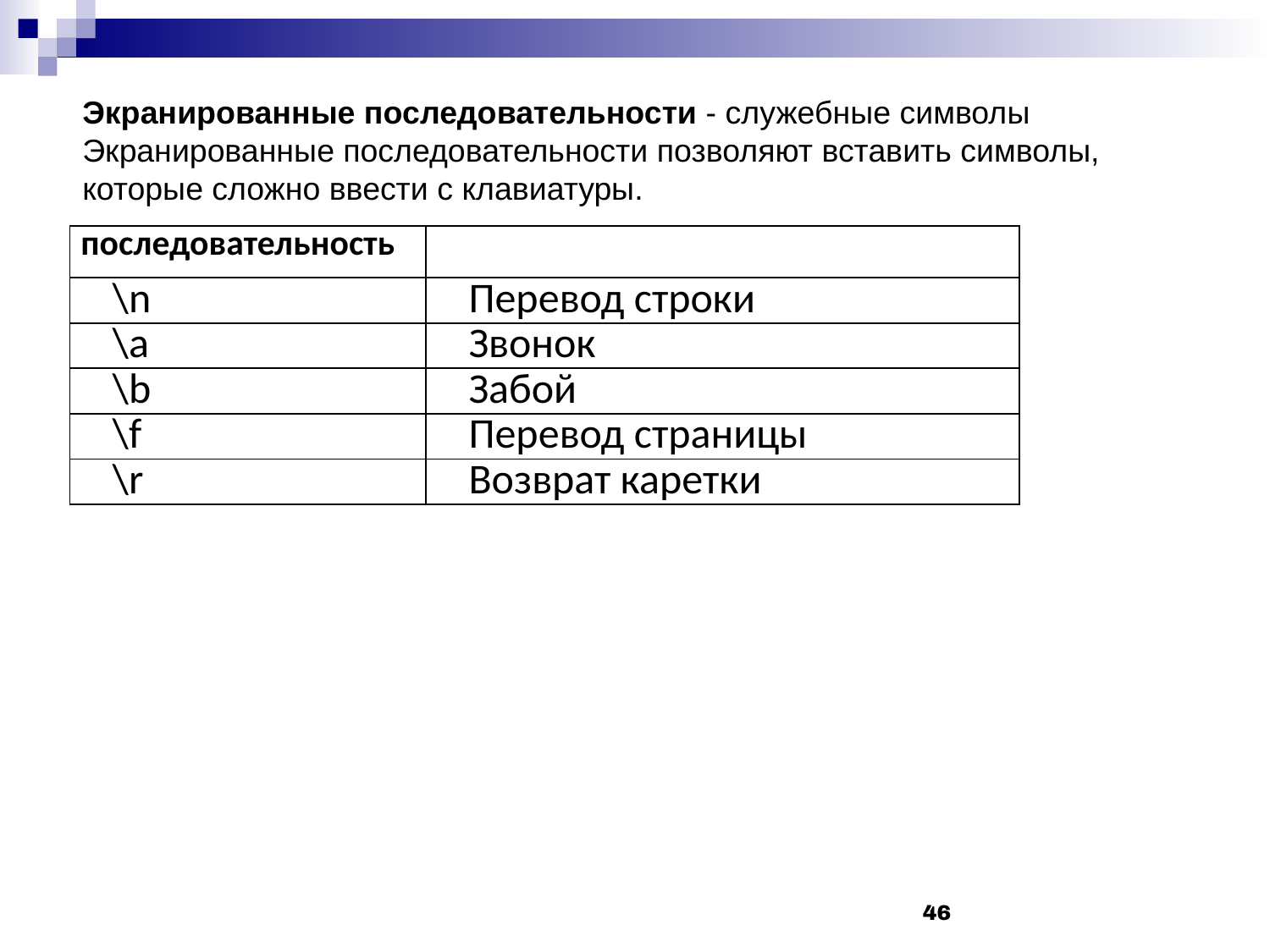

Экранированные последовательности - служебные символы
Экранированные последовательности позволяют вставить символы, которые сложно ввести с клавиатуры.
| последовательность |  |
| --- | --- |
| \n | Перевод строки |
| \a | Звонок |
| \b | Забой |
| \f | Перевод страницы |
| \r | Возврат каретки |
46